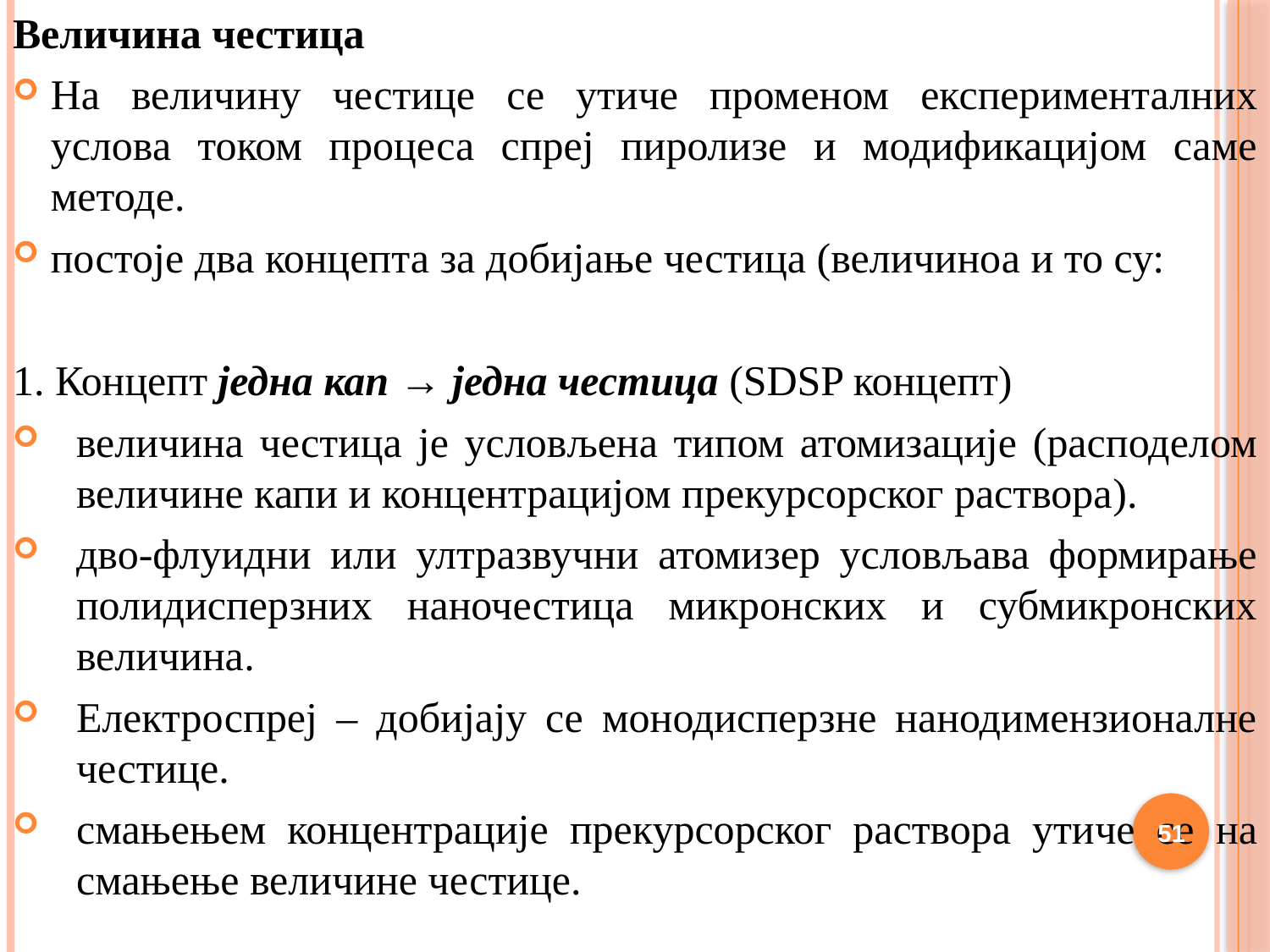

Величина честица
На величину честице се утиче променом експерименталних услова током процеса спреј пиролизе и модификацијом саме методе.
постоје два концепта за добијање честица (величиноа и то су:

1. Концепт једна кап → једна честица (SDSP концепт)
величина честица је условљена типом атомизације (расподелом величине капи и концентрацијом прекурсорског раствора).
дво-флуидни или ултразвучни атомизер условљава формирање полидисперзних наночестица микронских и субмикронских величина.
Електроспреј – добијају се монодисперзне нанодимензионалне честице.
смањењем концентрације прекурсорског раствора утиче се на смањење величине честице.
51